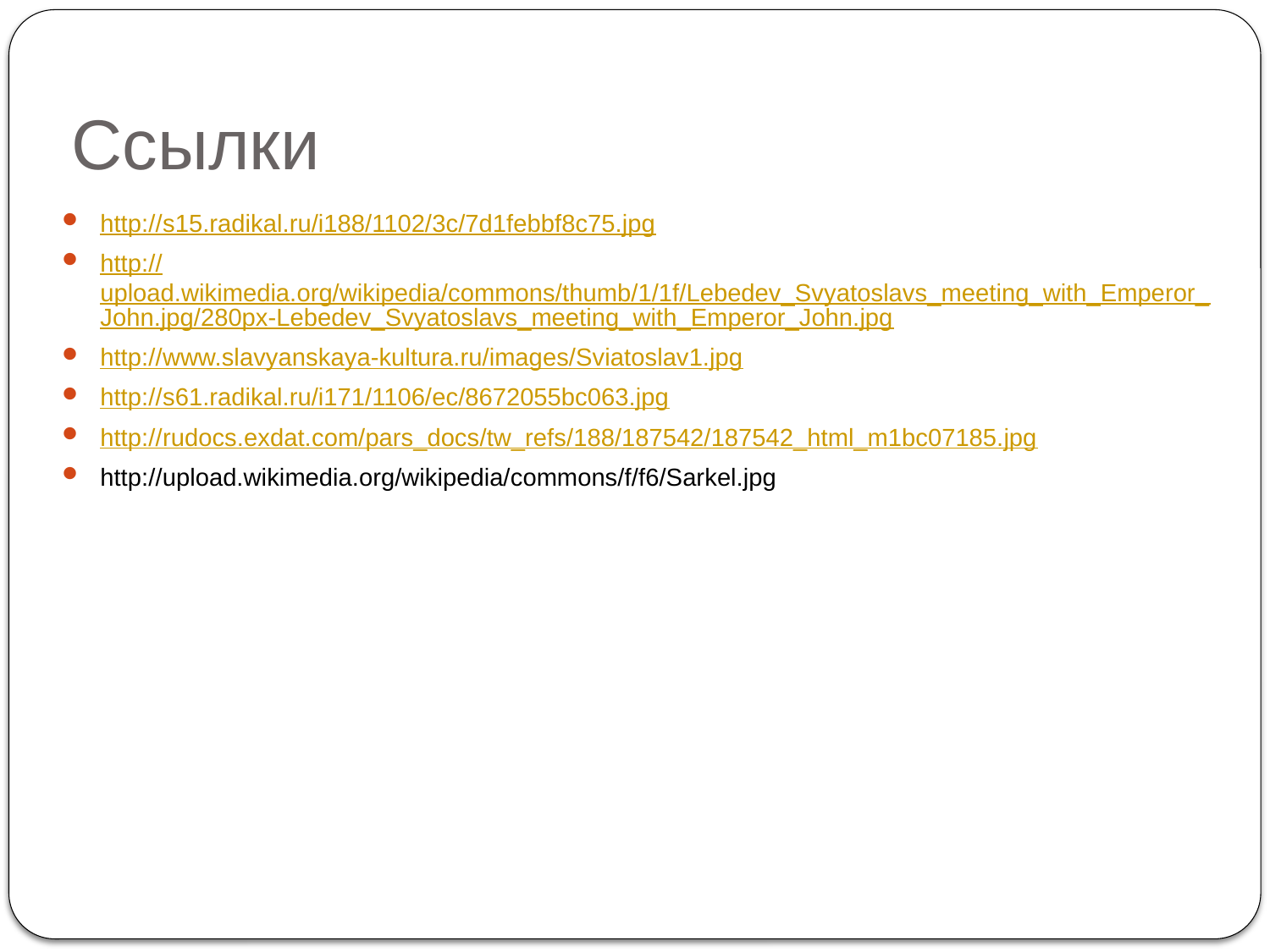

# Ссылки
http://s15.radikal.ru/i188/1102/3c/7d1febbf8c75.jpg
http://upload.wikimedia.org/wikipedia/commons/thumb/1/1f/Lebedev_Svyatoslavs_meeting_with_Emperor_John.jpg/280px-Lebedev_Svyatoslavs_meeting_with_Emperor_John.jpg
http://www.slavyanskaya-kultura.ru/images/Sviatoslav1.jpg
http://s61.radikal.ru/i171/1106/ec/8672055bc063.jpg
http://rudocs.exdat.com/pars_docs/tw_refs/188/187542/187542_html_m1bc07185.jpg
http://upload.wikimedia.org/wikipedia/commons/f/f6/Sarkel.jpg